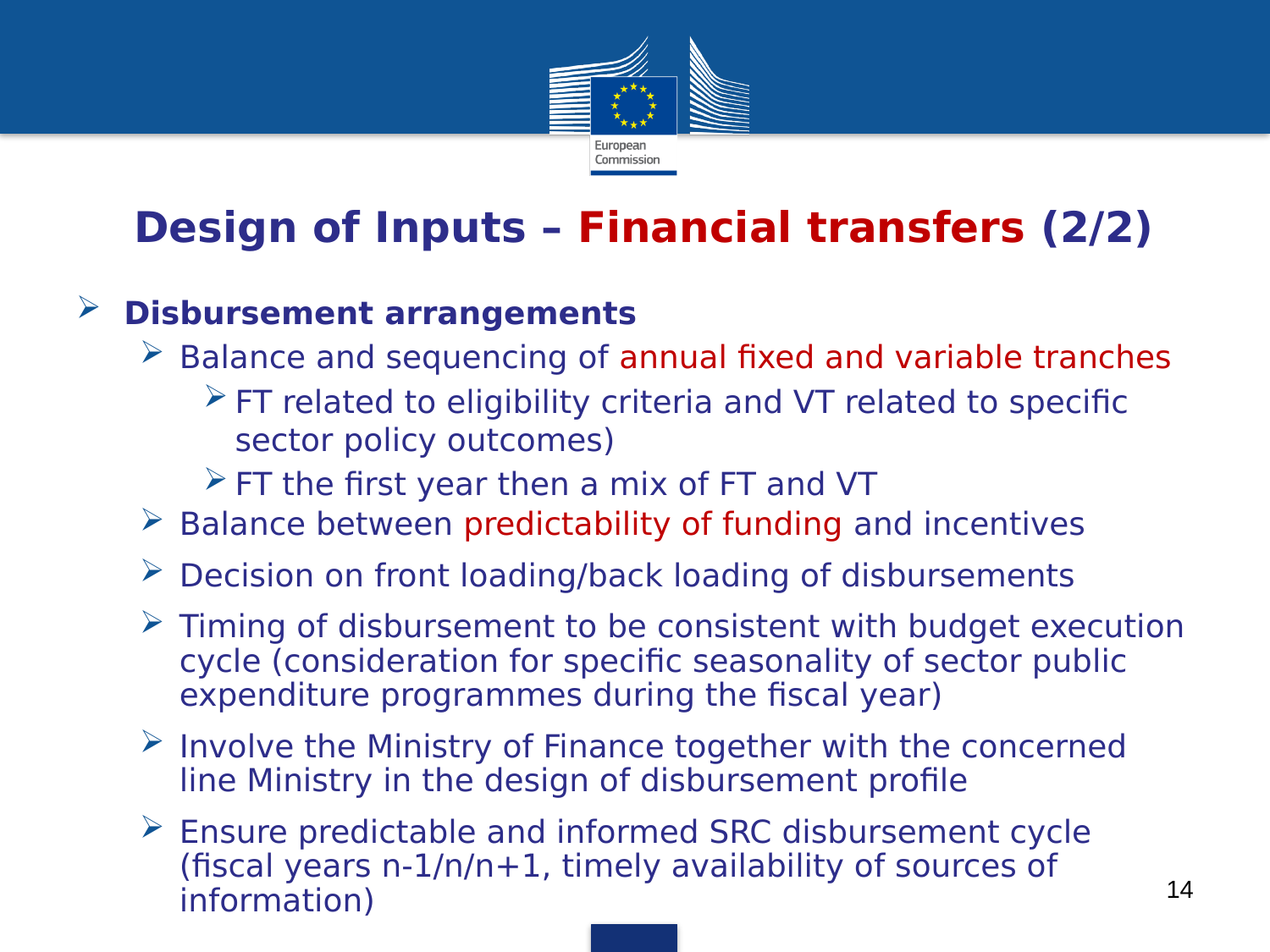

# Design of Inputs – Financial transfers (2/2)
Disbursement arrangements
Balance and sequencing of annual fixed and variable tranches
FT related to eligibility criteria and VT related to specific sector policy outcomes)
FT the first year then a mix of FT and VT
Balance between predictability of funding and incentives
Decision on front loading/back loading of disbursements
Timing of disbursement to be consistent with budget execution cycle (consideration for specific seasonality of sector public expenditure programmes during the fiscal year)
Involve the Ministry of Finance together with the concerned line Ministry in the design of disbursement profile
Ensure predictable and informed SRC disbursement cycle (fiscal years n-1/n/n+1, timely availability of sources of information)

14